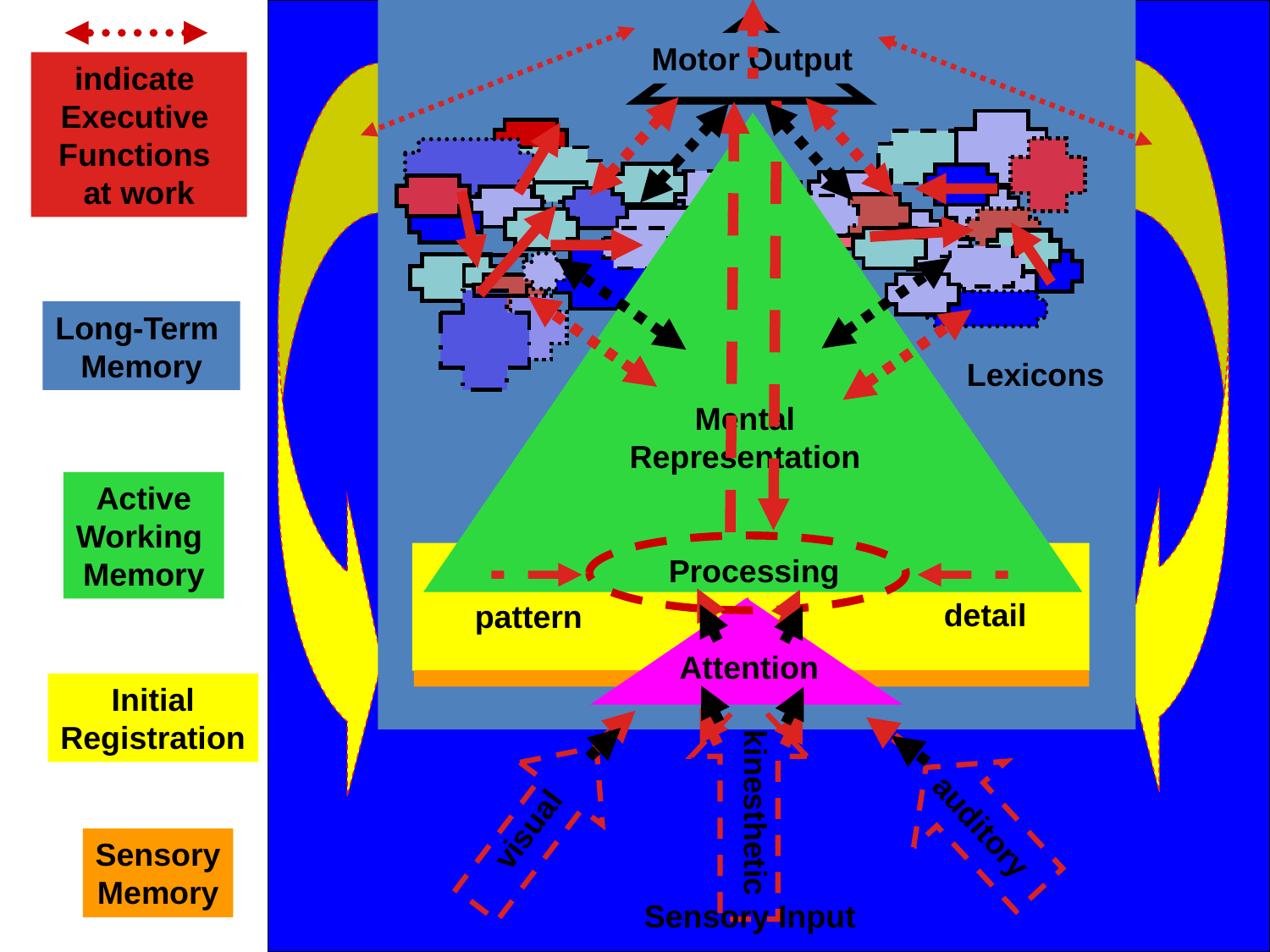

indicate
Executive
Functions
at work
Motor Output

Long-Term
Memory

Lexicons
Mental
Representation
Active
Working
Memory

Processing

detail

pattern

Attention

Initial
Registration

kinesthetic

visual

auditory
Sensory
Memory
Copyright 2007 George McCloskey, Ph.D.
95
Sensory Input